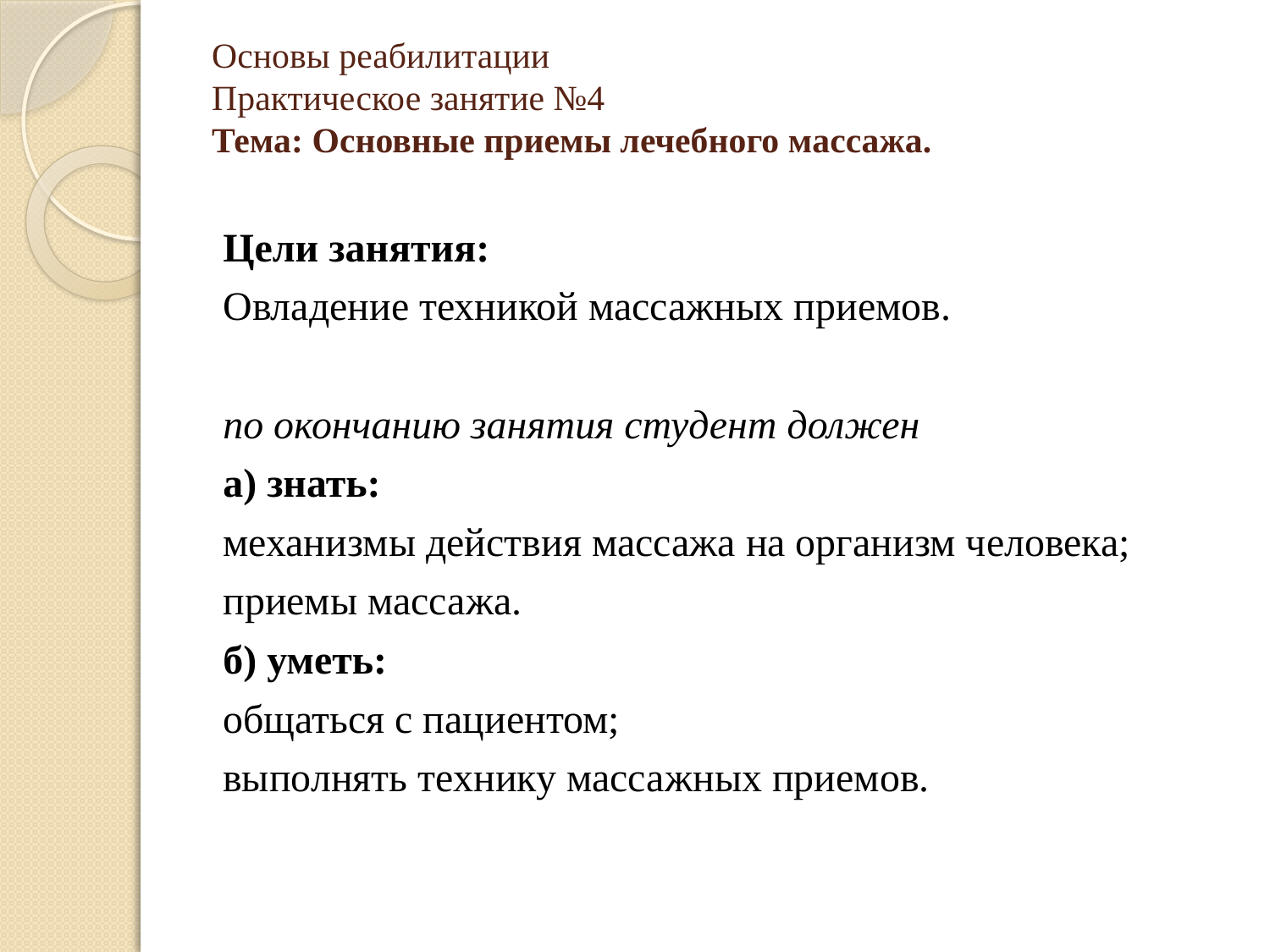

# Основы реабилитации Практическое занятие №4 Тема: Основные приемы лечебного массажа.

Цели занятия:
Овладение техникой массажных приемов.

по окончанию занятия студент должен
а) знать:
механизмы действия массажа на организм человека;
приемы массажа.
б) уметь:
общаться с пациентом;
выполнять технику массажных приемов.